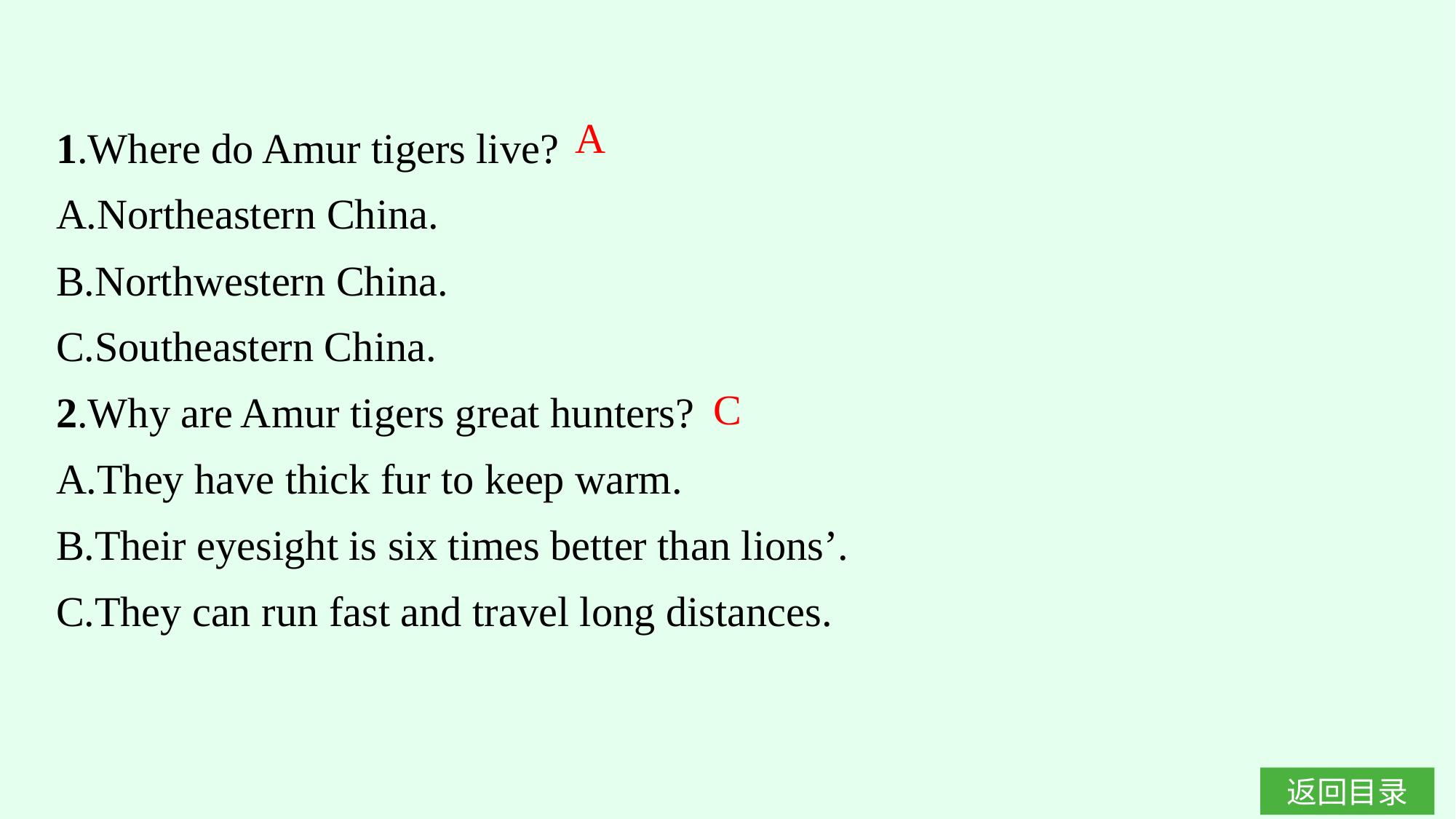

1.Where do Amur tigers live?
A.Northeastern China.
B.Northwestern China.
C.Southeastern China.
2.Why are Amur tigers great hunters?
A.They have thick fur to keep warm.
B.Their eyesight is six times better than lions’.
C.They can run fast and travel long distances.
A
C